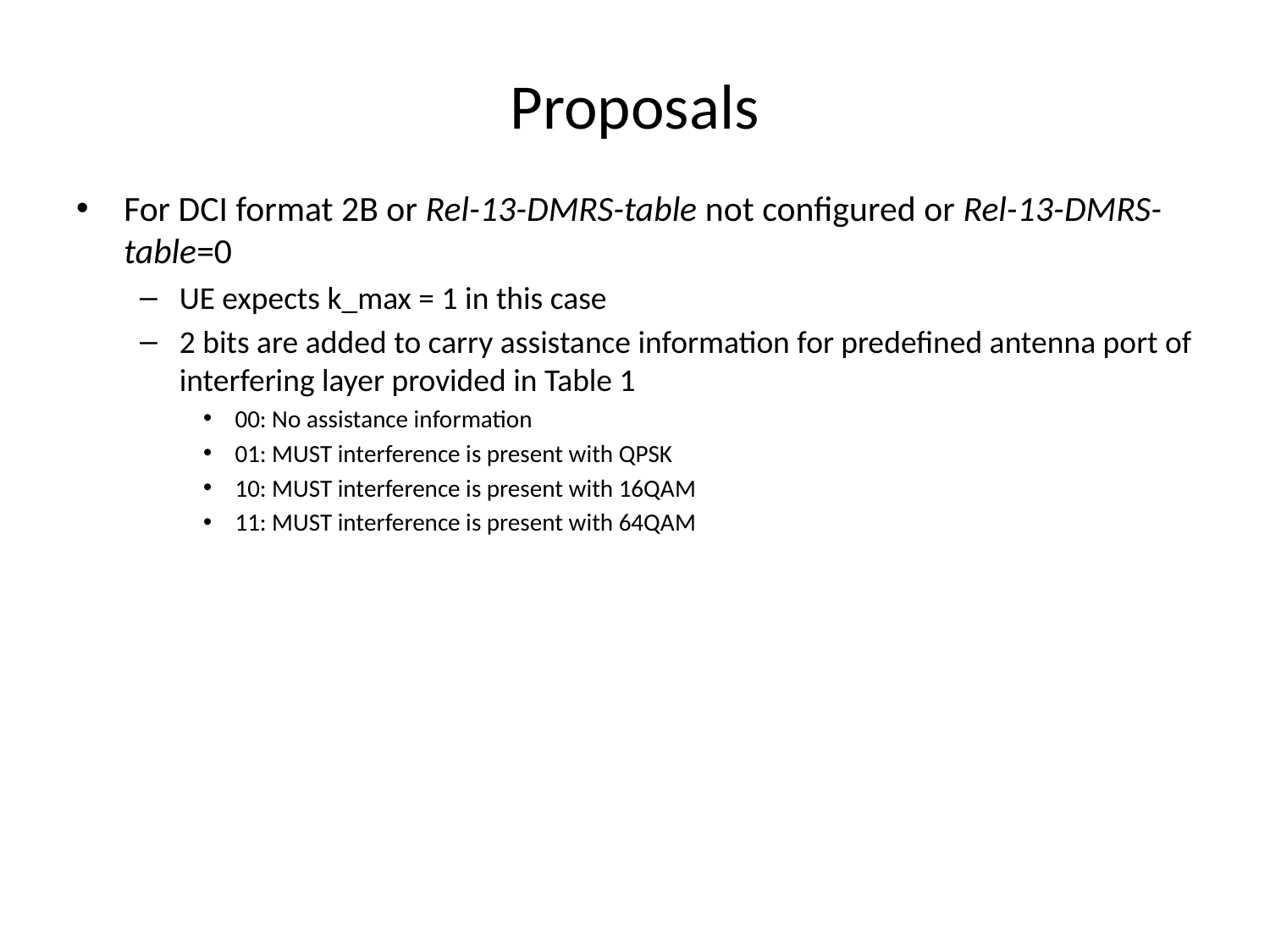

# Proposals
For DCI format 2B or Rel-13-DMRS-table not configured or Rel-13-DMRS-table=0
UE expects k_max = 1 in this case
2 bits are added to carry assistance information for predefined antenna port of interfering layer provided in Table 1
00: No assistance information
01: MUST interference is present with QPSK
10: MUST interference is present with 16QAM
11: MUST interference is present with 64QAM